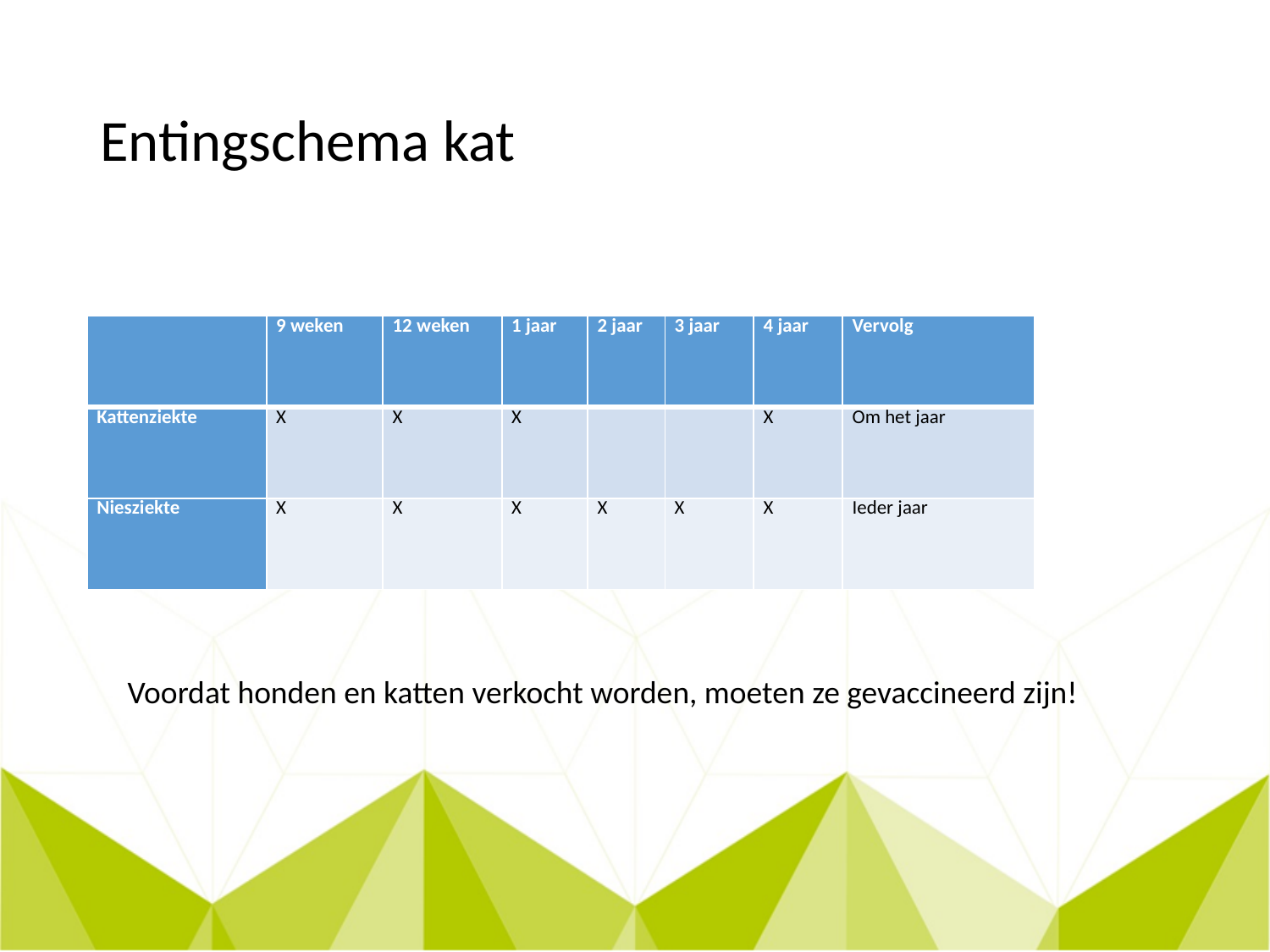

# Entingschema kat
|  | 9 weken | 12 weken | 1 jaar | 2 jaar | 3 jaar | 4 jaar | Vervolg |
| --- | --- | --- | --- | --- | --- | --- | --- |
| Kattenziekte | X | X | X |  |  | X | Om het jaar |
| Niesziekte | X | X | X | X | X | X | Ieder jaar |
Voordat honden en katten verkocht worden, moeten ze gevaccineerd zijn!